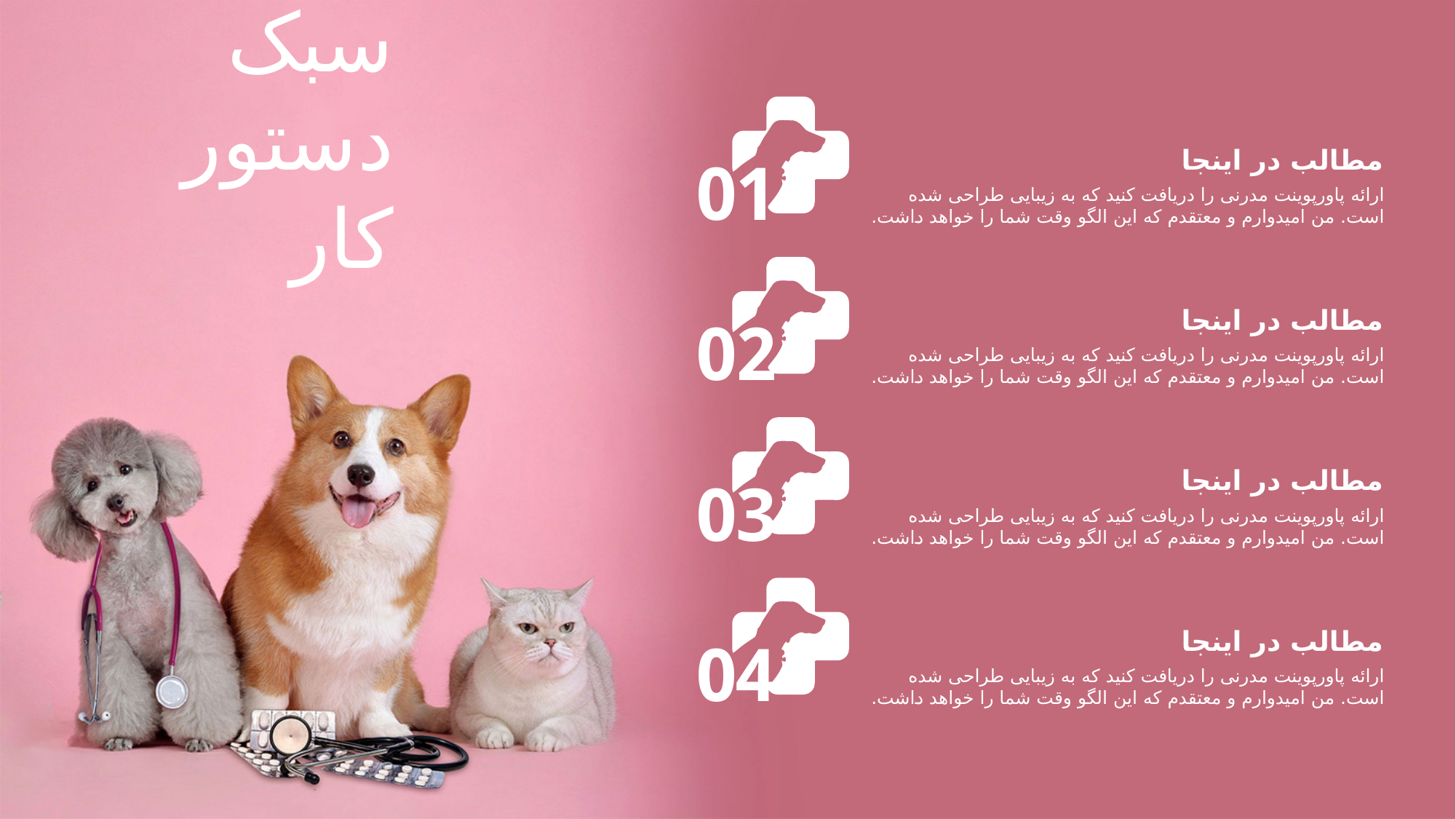

سبک دستور کار

مطالب در اینجا
ارائه پاورپوینت مدرنی را دریافت کنید که به زیبایی طراحی شده است. من امیدوارم و معتقدم که این الگو وقت شما را خواهد داشت.
01

مطالب در اینجا
ارائه پاورپوینت مدرنی را دریافت کنید که به زیبایی طراحی شده است. من امیدوارم و معتقدم که این الگو وقت شما را خواهد داشت.
02

مطالب در اینجا
ارائه پاورپوینت مدرنی را دریافت کنید که به زیبایی طراحی شده است. من امیدوارم و معتقدم که این الگو وقت شما را خواهد داشت.
03

مطالب در اینجا
ارائه پاورپوینت مدرنی را دریافت کنید که به زیبایی طراحی شده است. من امیدوارم و معتقدم که این الگو وقت شما را خواهد داشت.
04